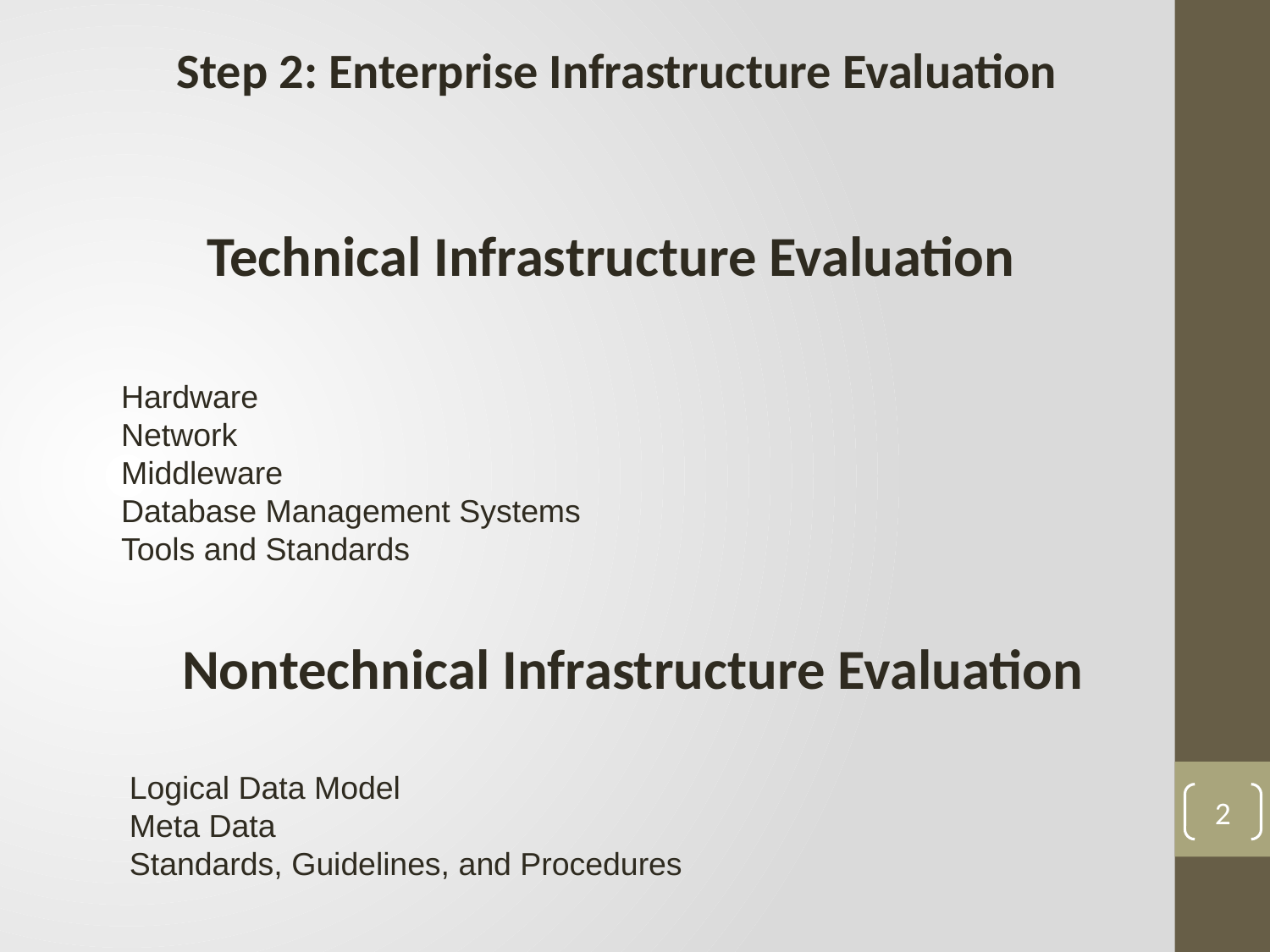

Step 2: Enterprise Infrastructure Evaluation

Technical Infrastructure Evaluation

Hardware
Network
Middleware
Database Management Systems
Tools and Standards

Nontechnical Infrastructure Evaluation
Logical Data Model
Meta Data
Standards, Guidelines, and Procedures
2